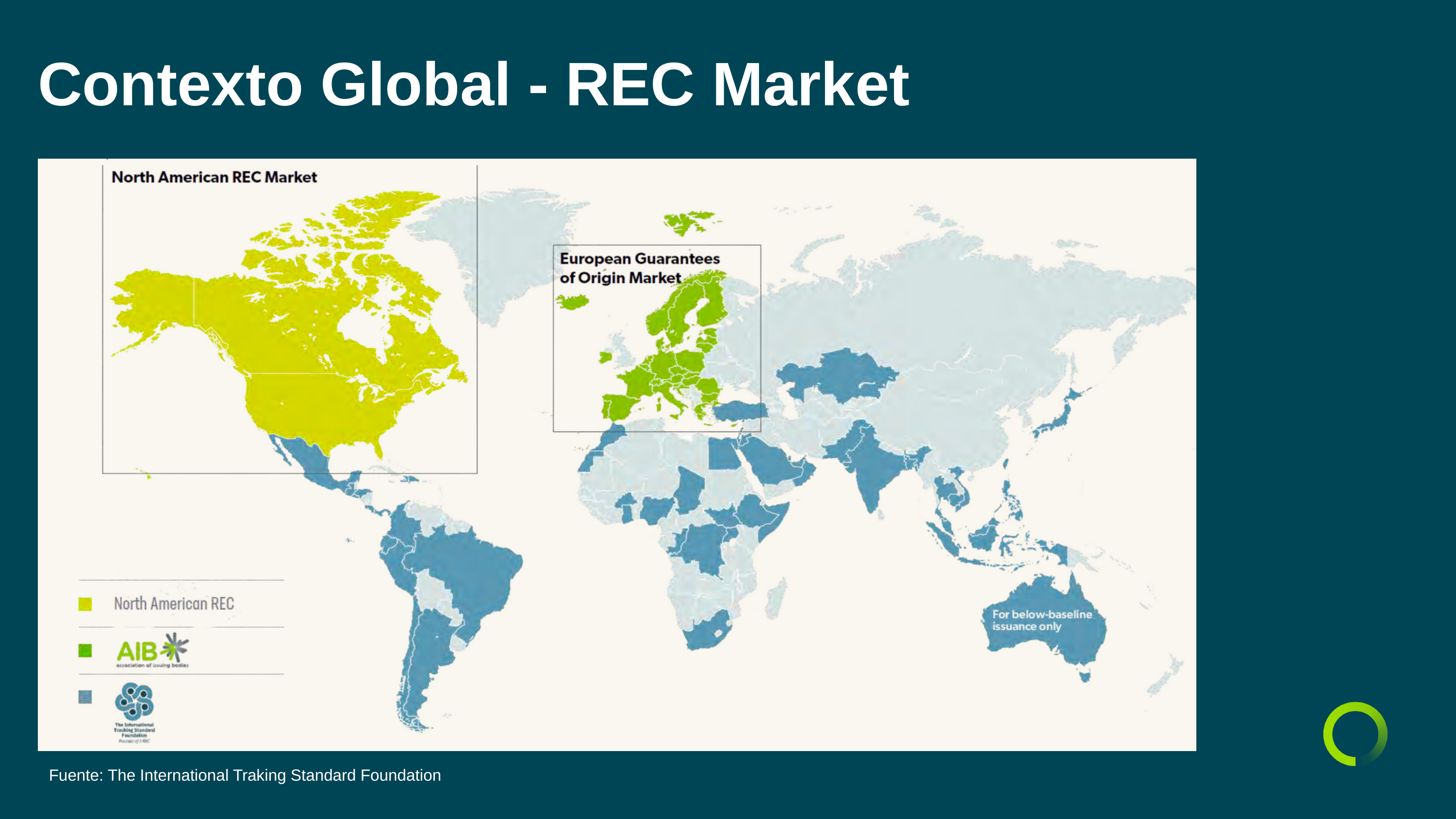

Contexto Global - REC Market

Fuente: The International Traking Standard Foundation